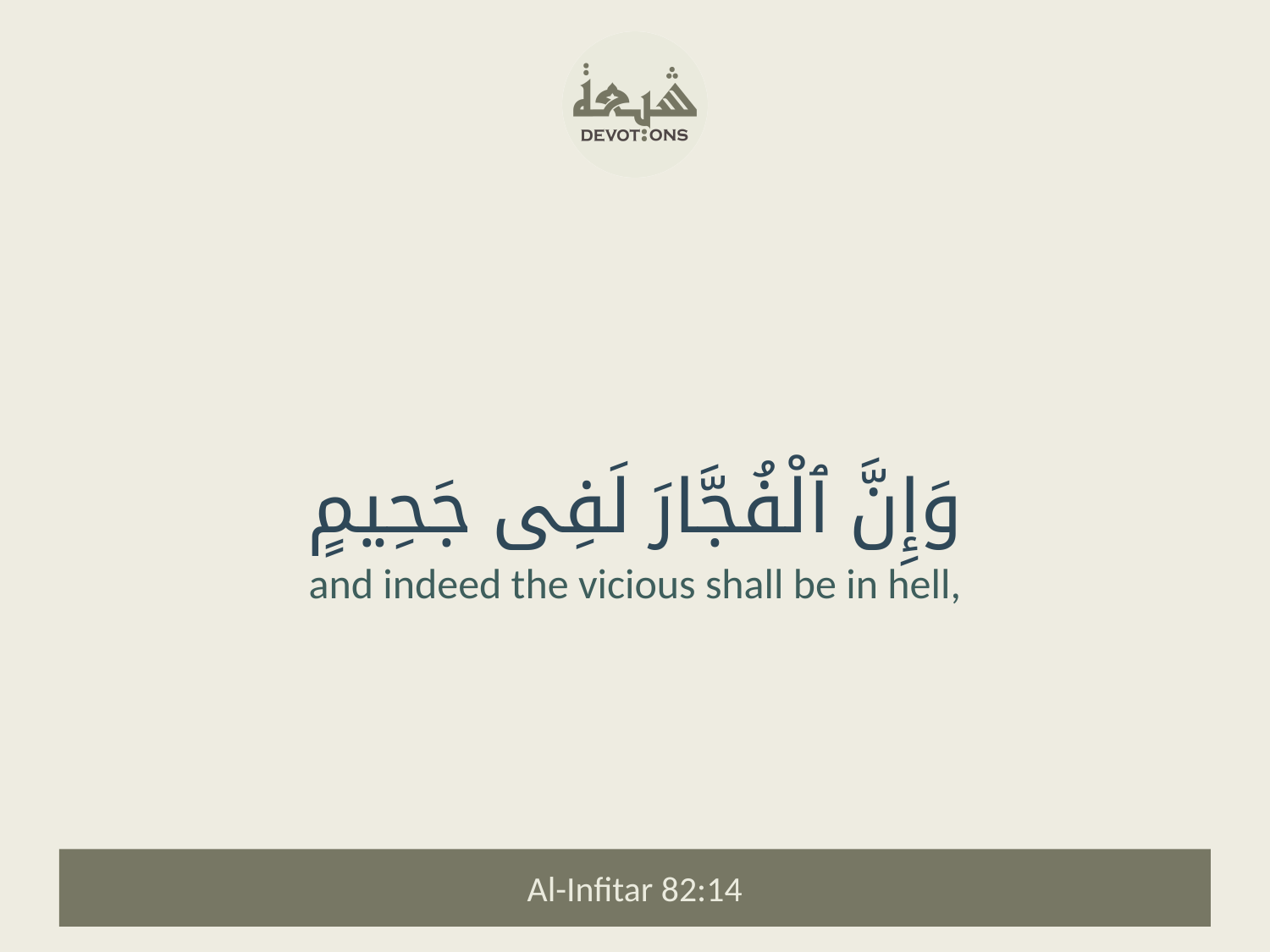

وَإِنَّ ٱلْفُجَّارَ لَفِى جَحِيمٍ
and indeed the vicious shall be in hell,
Al-Infitar 82:14